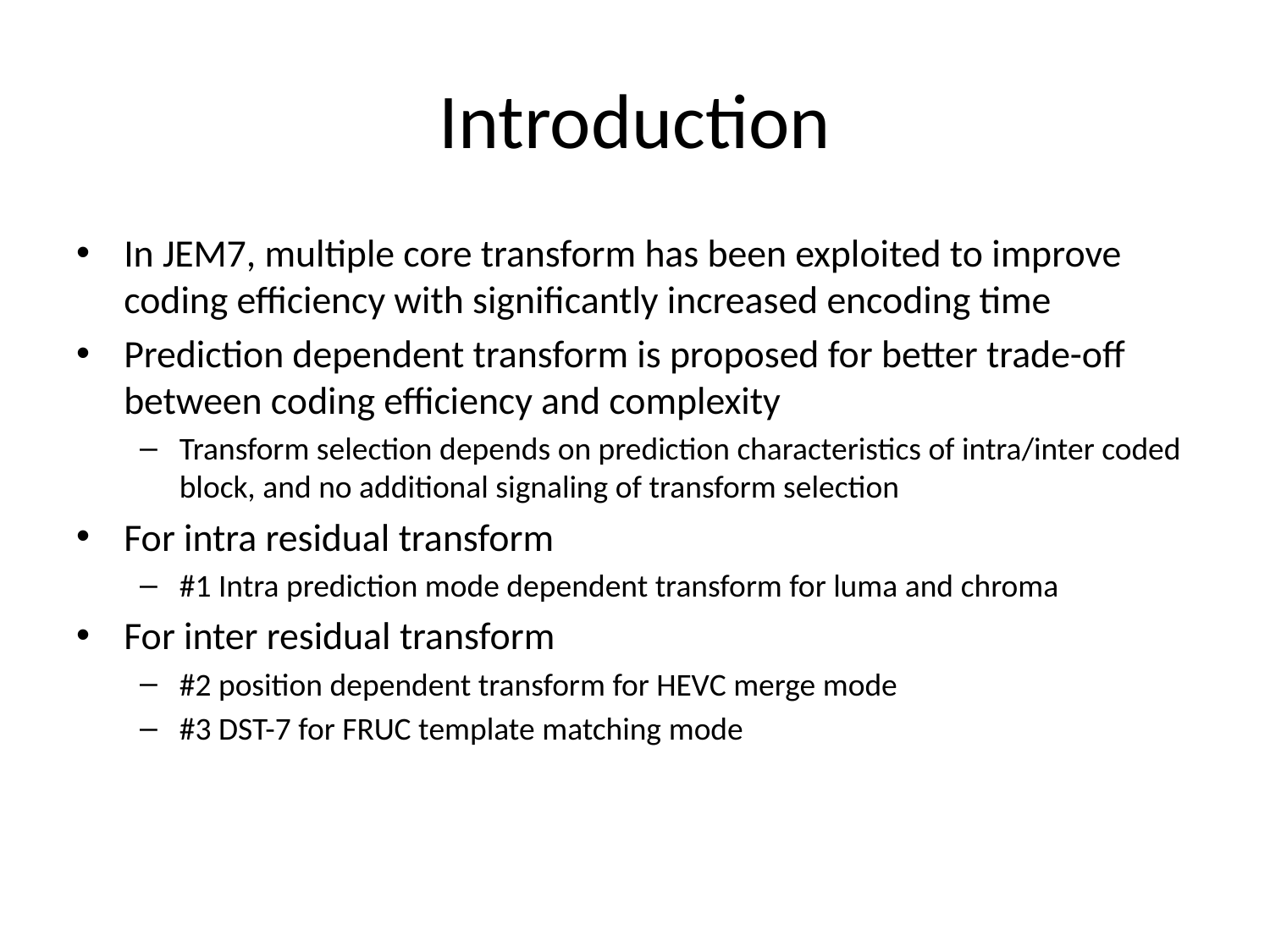

# Introduction
In JEM7, multiple core transform has been exploited to improve coding efficiency with significantly increased encoding time
Prediction dependent transform is proposed for better trade-off between coding efficiency and complexity
Transform selection depends on prediction characteristics of intra/inter coded block, and no additional signaling of transform selection
For intra residual transform
#1 Intra prediction mode dependent transform for luma and chroma
For inter residual transform
#2 position dependent transform for HEVC merge mode
#3 DST-7 for FRUC template matching mode